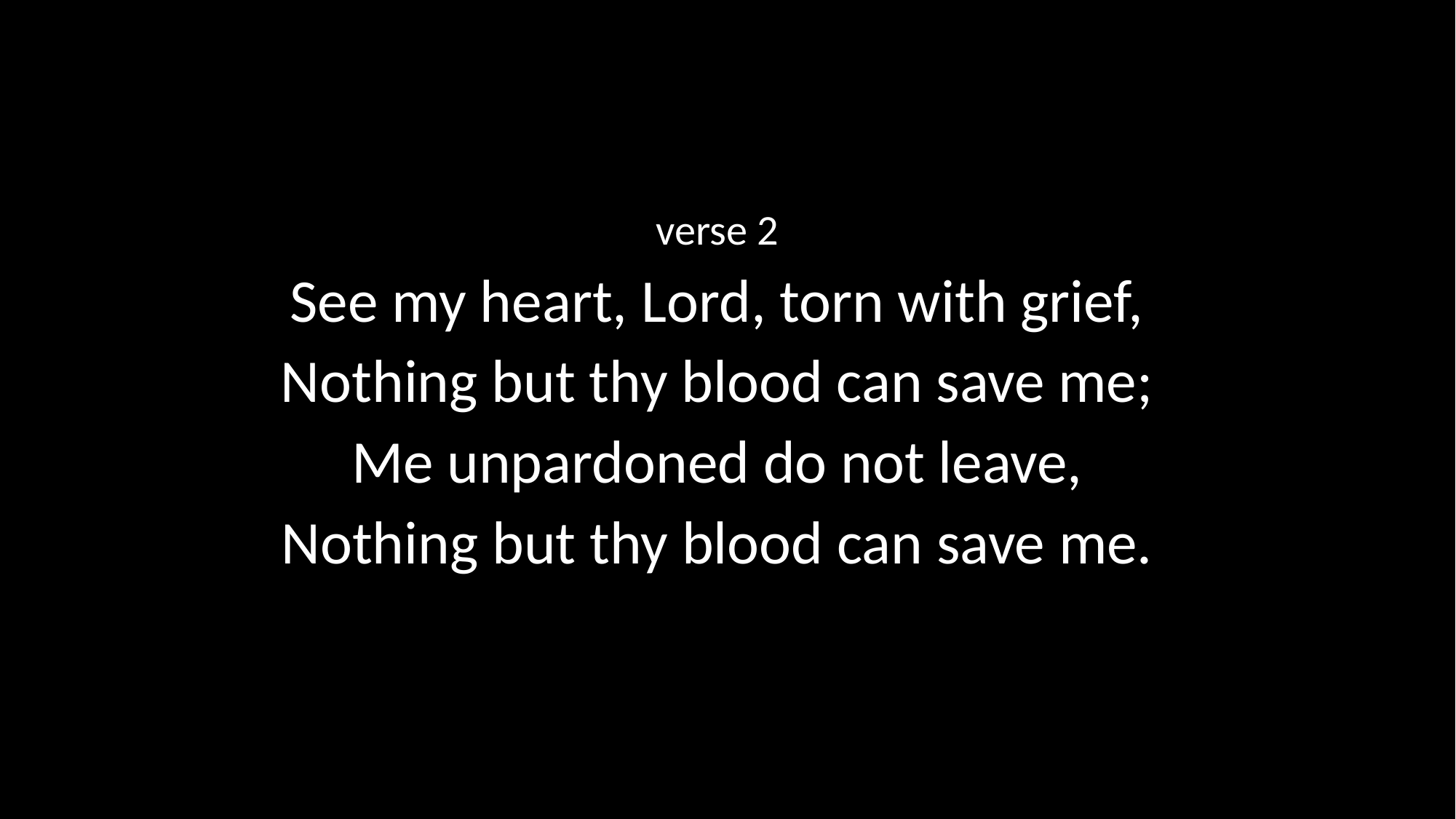

verse 2
See my heart, Lord, torn with grief,
Nothing but thy blood can save me;
Me unpardoned do not leave,
Nothing but thy blood can save me.